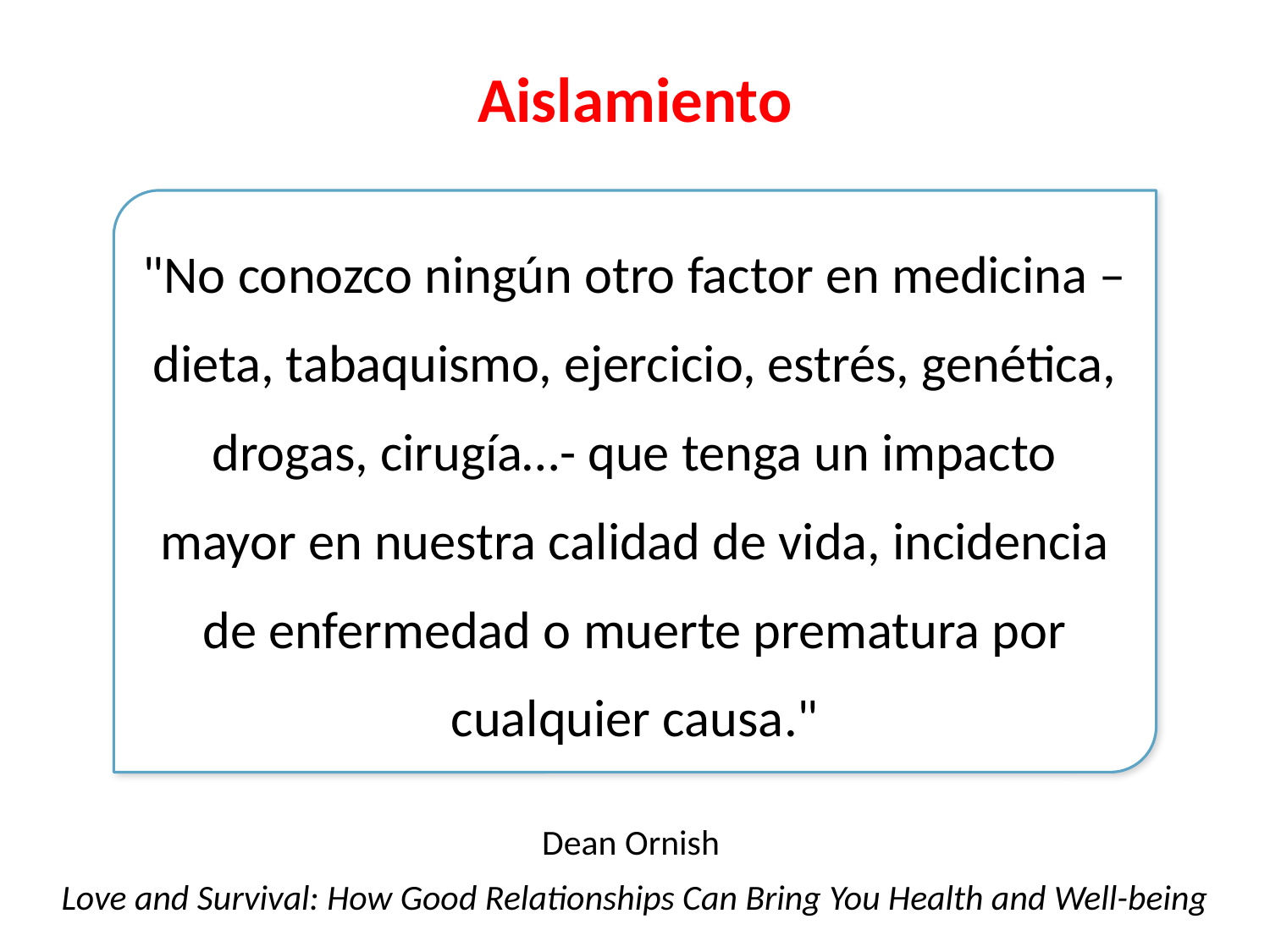

Aislamiento
"No conozco ningún otro factor en medicina –dieta, tabaquismo, ejercicio, estrés, genética, drogas, cirugía…- que tenga un impacto mayor en nuestra calidad de vida, incidencia de enfermedad o muerte prematura por cualquier causa."
Dean Ornish
Love and Survival: How Good Relationships Can Bring You Health and Well-being